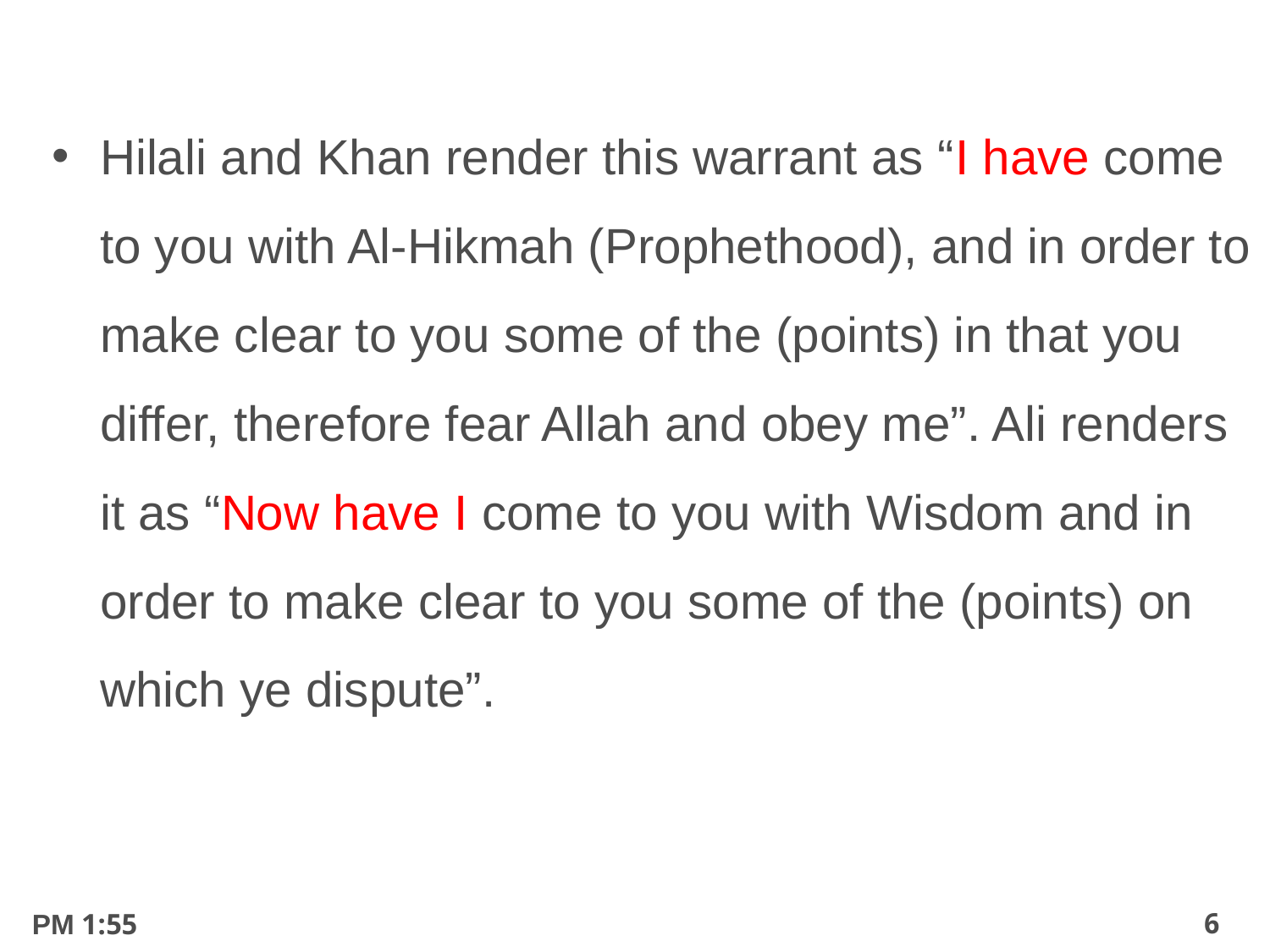

Hilali and Khan render this warrant as “I have come to you with Al-Hikmah (Prophethood), and in order to make clear to you some of the (points) in that you differ, therefore fear Allah and obey me”. Ali renders it as “Now have I come to you with Wisdom and in order to make clear to you some of the (points) on which ye dispute”.